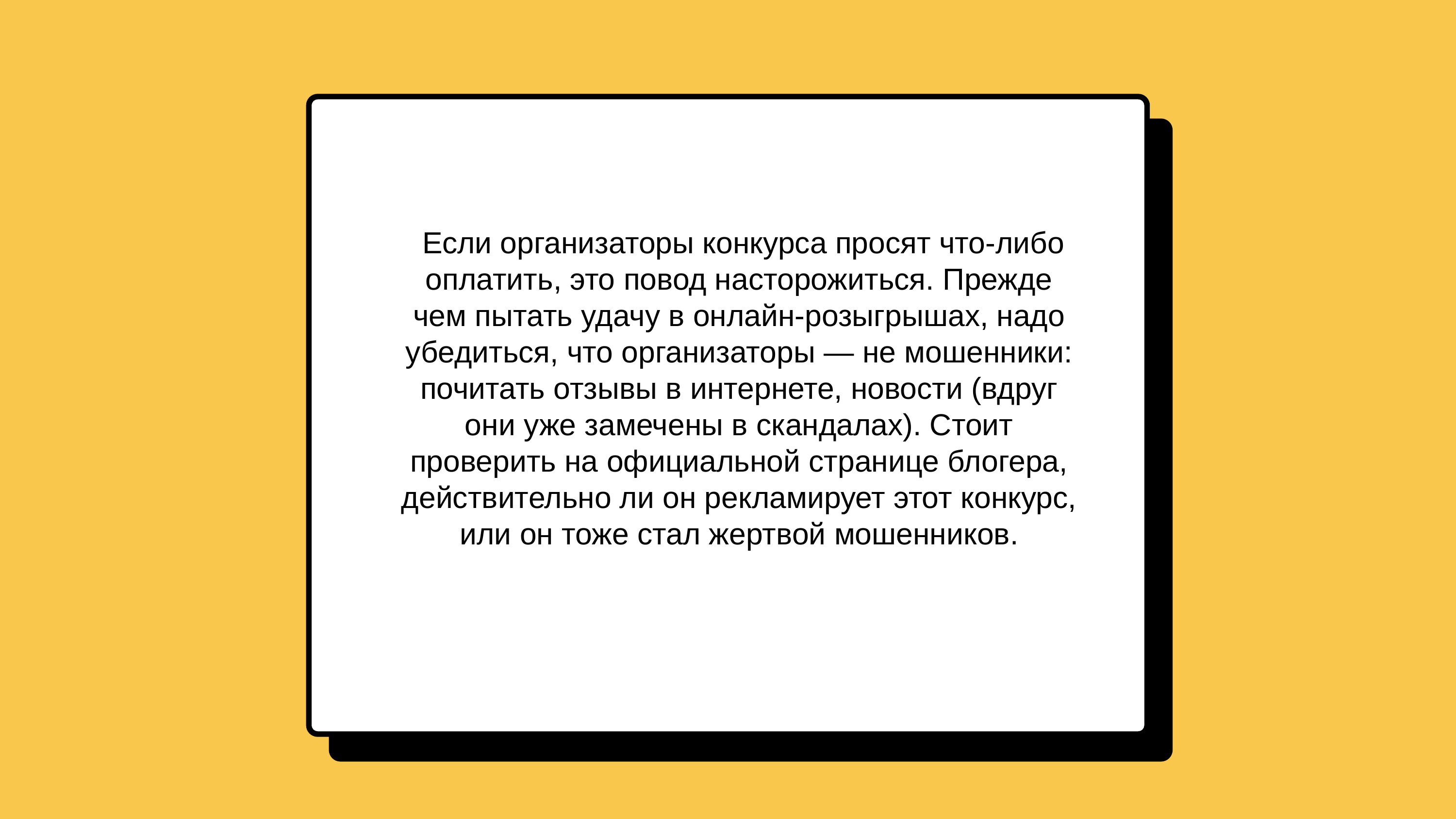

Если организаторы конкурса просят что-либо оплатить, это повод насторожиться. Прежде чем пытать удачу в онлайн-розыгрышах, надо убедиться, что организаторы — не мошенники: почитать отзывы в интернете, новости (вдруг они уже замечены в скандалах). Стоит проверить на официальной странице блогера, действительно ли он рекламирует этот конкурс, или он тоже стал жертвой мошенников.